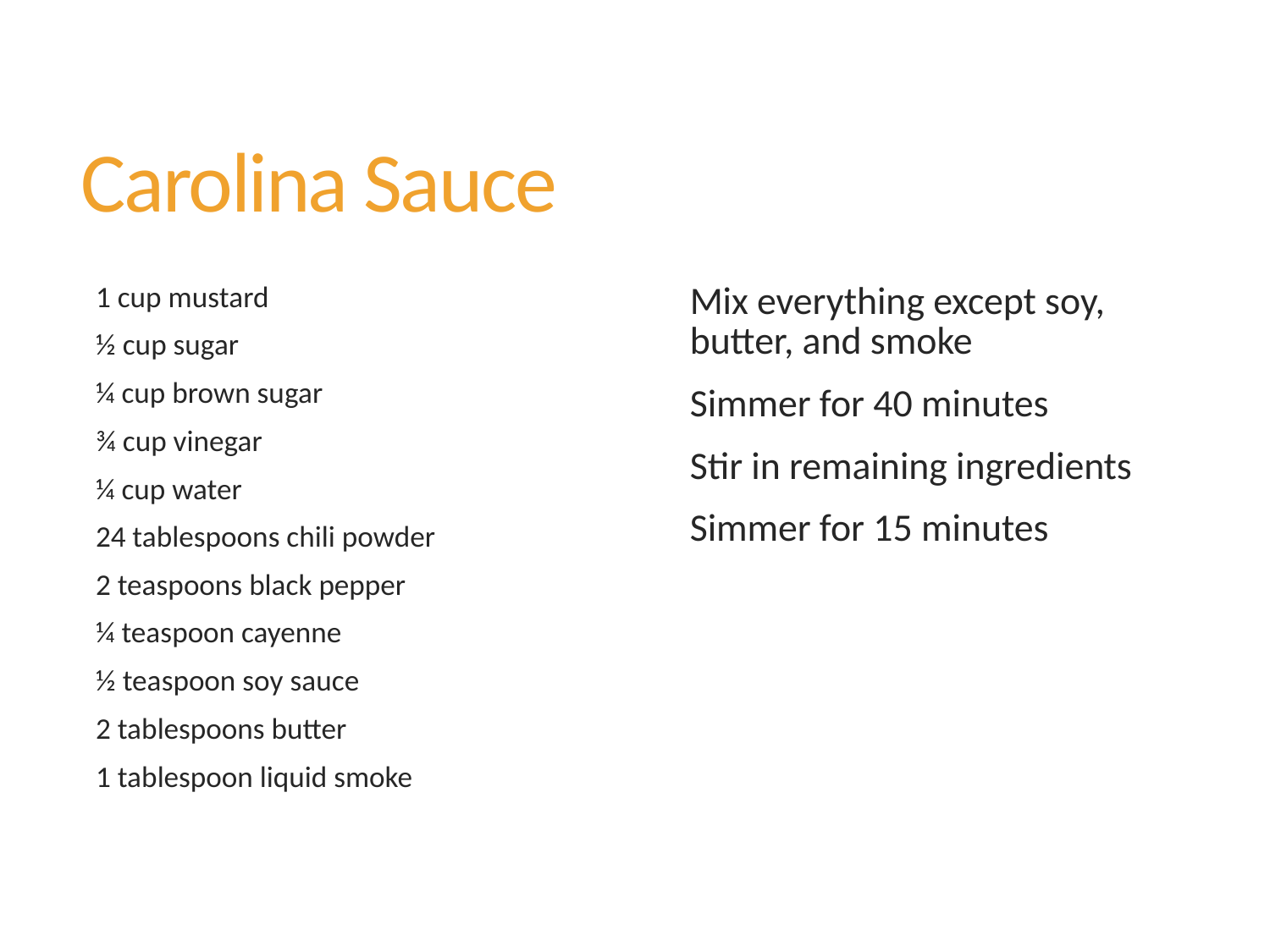

# Carolina Sauce
1 cup mustard
½ cup sugar
¼ cup brown sugar
¾ cup vinegar
¼ cup water
24 tablespoons chili powder
2 teaspoons black pepper
¼ teaspoon cayenne
½ teaspoon soy sauce
2 tablespoons butter
1 tablespoon liquid smoke

Mix everything except soy, butter, and smoke
Simmer for 40 minutes
Stir in remaining ingredients
Simmer for 15 minutes